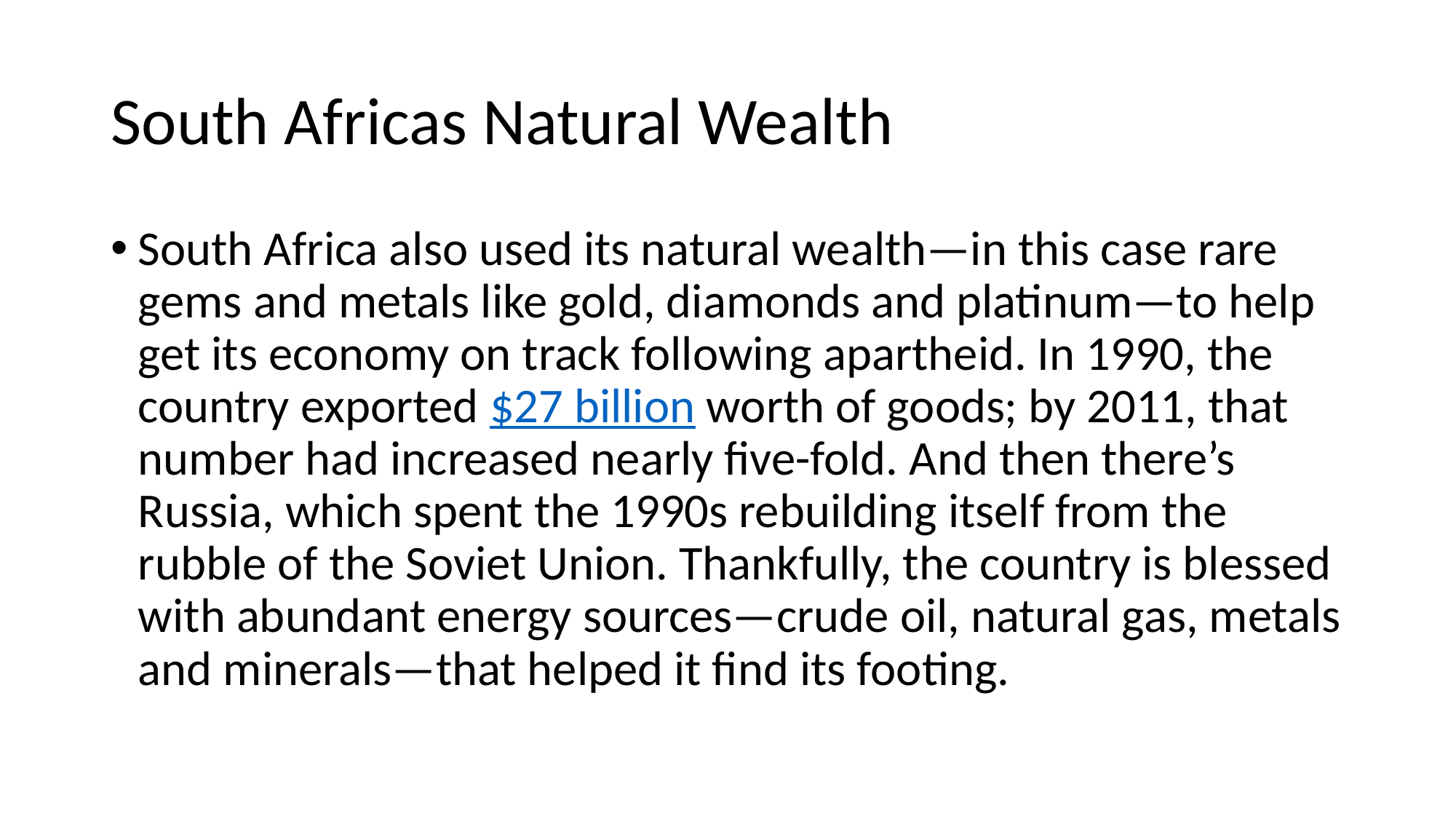

# South Africas Natural Wealth
South Africa also used its natural wealth—in this case rare gems and metals like gold, diamonds and platinum—to help get its economy on track following apartheid. In 1990, the country exported $27 billion worth of goods; by 2011, that number had increased nearly five-fold. And then there’s Russia, which spent the 1990s rebuilding itself from the rubble of the Soviet Union. Thankfully, the country is blessed with abundant energy sources—crude oil, natural gas, metals and minerals—that helped it find its footing.